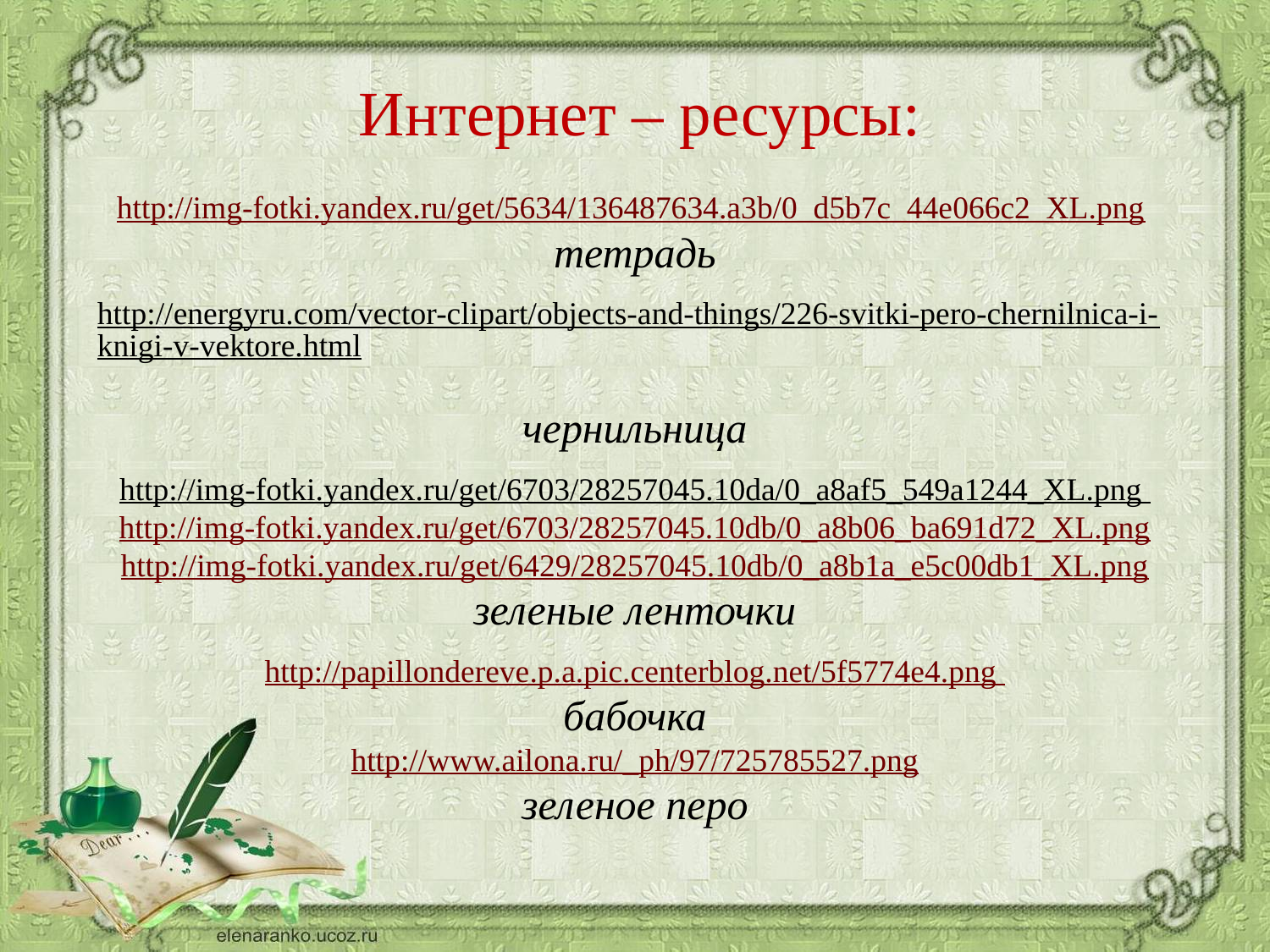

Интернет – ресурсы:

http://img-fotki.yandex.ru/get/5634/136487634.a3b/0_d5b7c_44e066c2_XL.png  тетрадь

http://energyru.com/vector-clipart/objects-and-things/226-svitki-pero-chernilnica-i-knigi-v-vektore.html
чернильница

http://img-fotki.yandex.ru/get/6703/28257045.10da/0_a8af5_549a1244_XL.png
http://img-fotki.yandex.ru/get/6703/28257045.10db/0_a8b06_ba691d72_XL.png
http://img-fotki.yandex.ru/get/6429/28257045.10db/0_a8b1a_e5c00db1_XL.png
зеленые ленточки

http://papillondereve.p.a.pic.centerblog.net/5f5774e4.png
бабочка
http://www.ailona.ru/_ph/97/725785527.png
зеленое перо